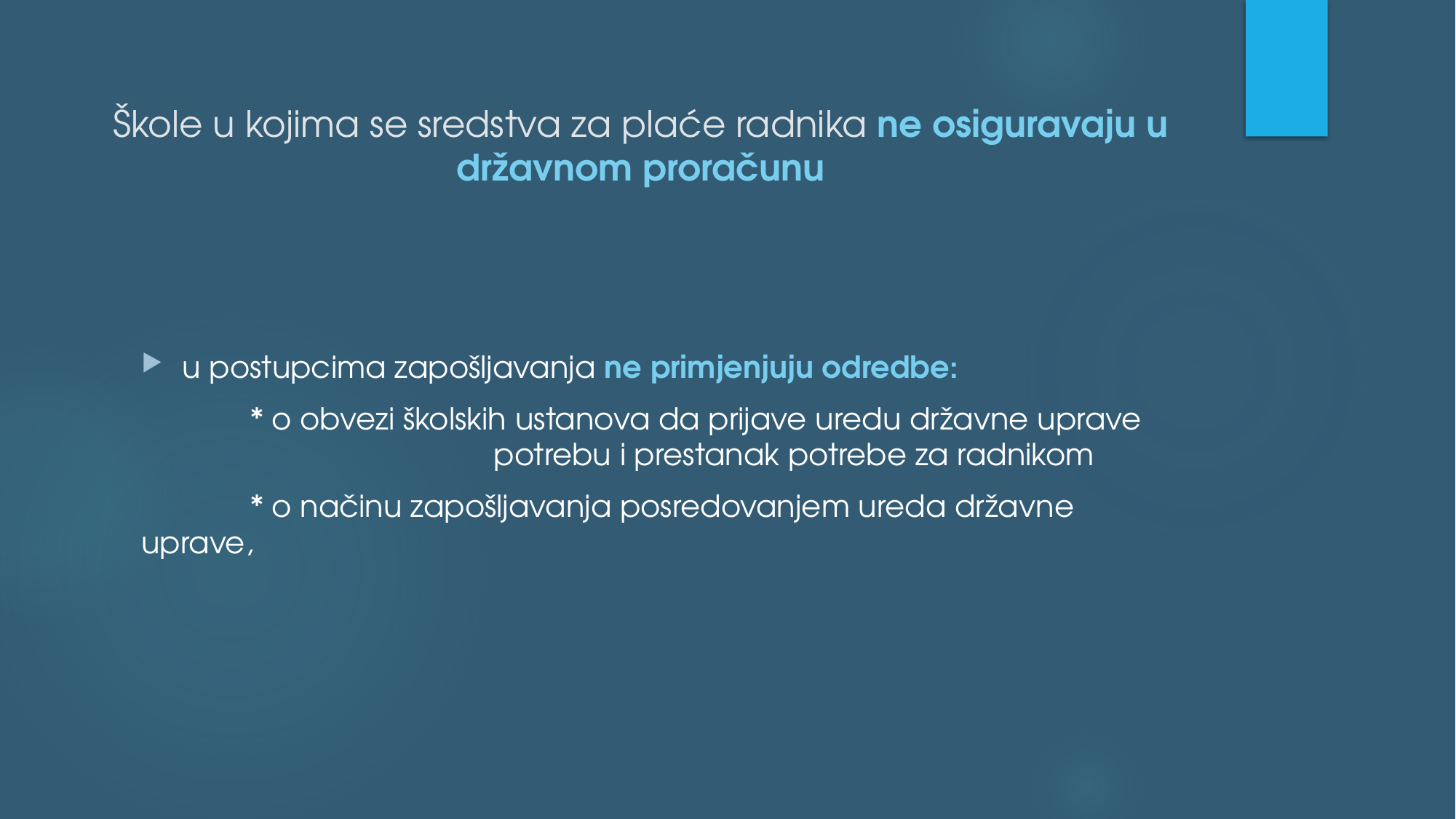

# Škole u kojima se sredstva za plaće radnika ne osiguravaju u državnom proračunu

u postupcima zapošljavanja ne primjenjuju odredbe:
	* o obvezi školskih ustanova da prijave uredu državne uprave  	  	  	   potrebu i prestanak potrebe za radnikom
	* o načinu zapošljavanja posredovanjem ureda državne uprave,